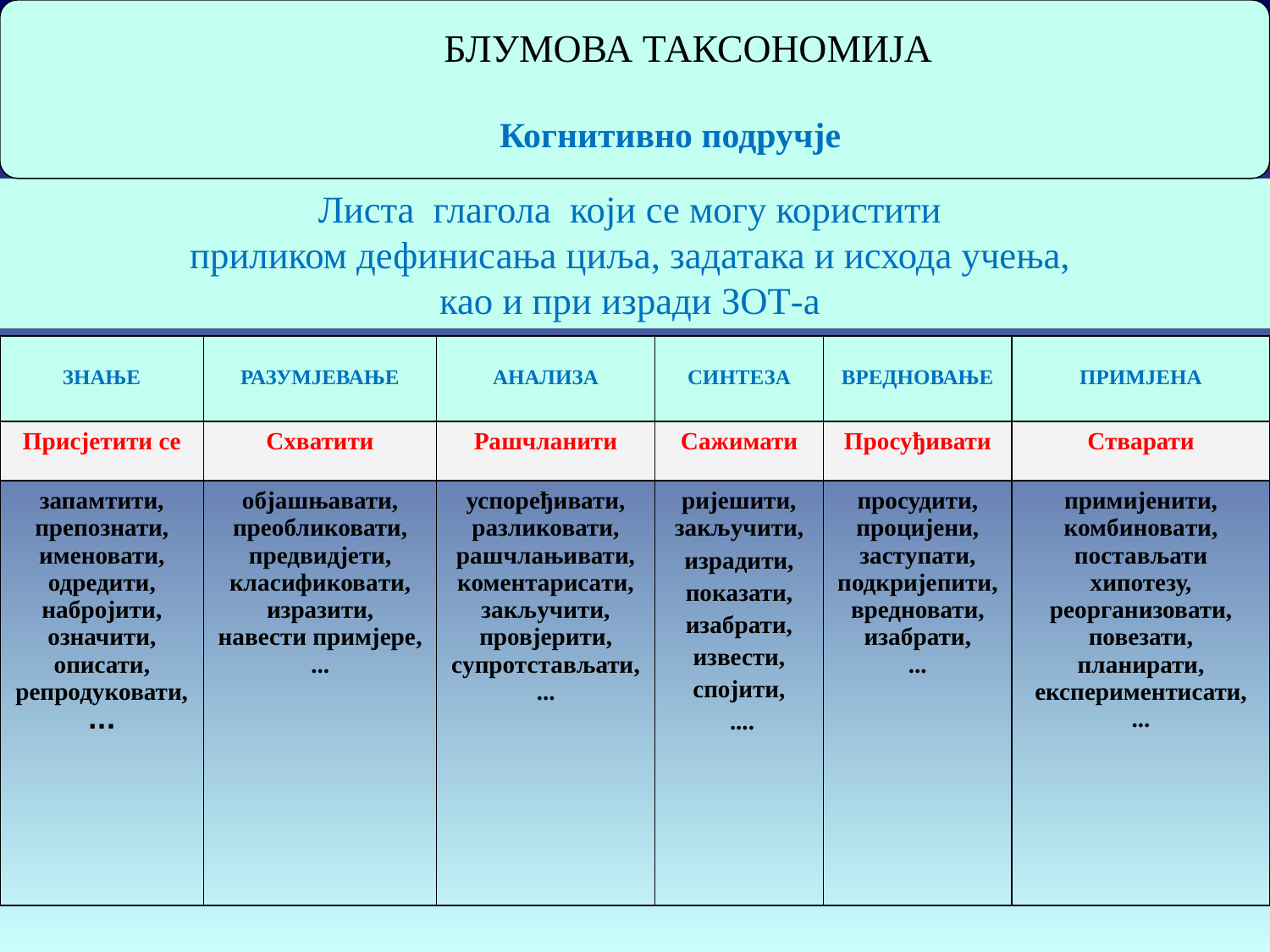

БЛУМОВА ТАКСОНОМИЈА

        Когнитивно подручје

# Листа  глагола  који се могу користити приликом дефинисања циља, задатака и исхода учења, као и при изради ЗОТ-а
| ЗНАЊЕ | РАЗУМЈЕВАЊЕ | АНАЛИЗА | СИНТЕЗА | ВРЕДНОВАЊЕ | ПРИМЈЕНА |
| --- | --- | --- | --- | --- | --- |
| Присјетити се | Схватити | Рашчланити | Сажимати | Просуђивати | Стварати |
| запамтити, препознати, именовати, одредити, набројити, означити, описати, репродуковати, ... | објашњавати, преобликовати, предвидјети, класификовати, изразити, навести примјере, ... | успоређивати, разликовати, рашчлањивати, коментарисати, закључити, провјерити, супротстављати, ... | ријешити, закључити, израдити, показати, изабрати, извести, спојити, .... | просудити, процијени, заступати, подкријепити, вредновати, изабрати, ... | примијенити, комбиновати, постављати хипотезу, реорганизовати, повезати, планирати, експериментисати, ... |